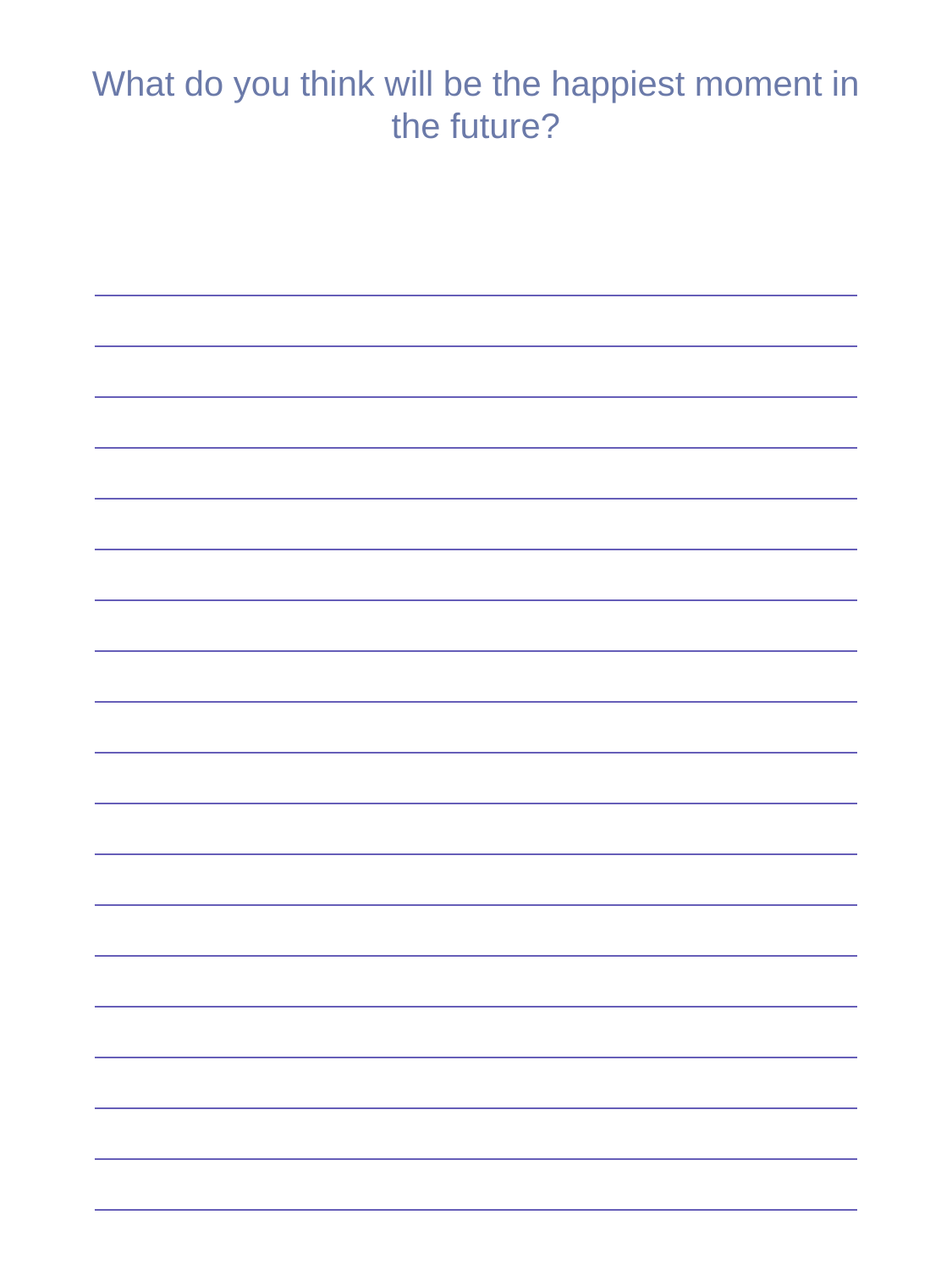

What do you think will be the happiest moment in the future?
|  |
| --- |
|  |
|  |
|  |
|  |
|  |
|  |
|  |
|  |
|  |
|  |
|  |
|  |
|  |
|  |
|  |
|  |
|  |